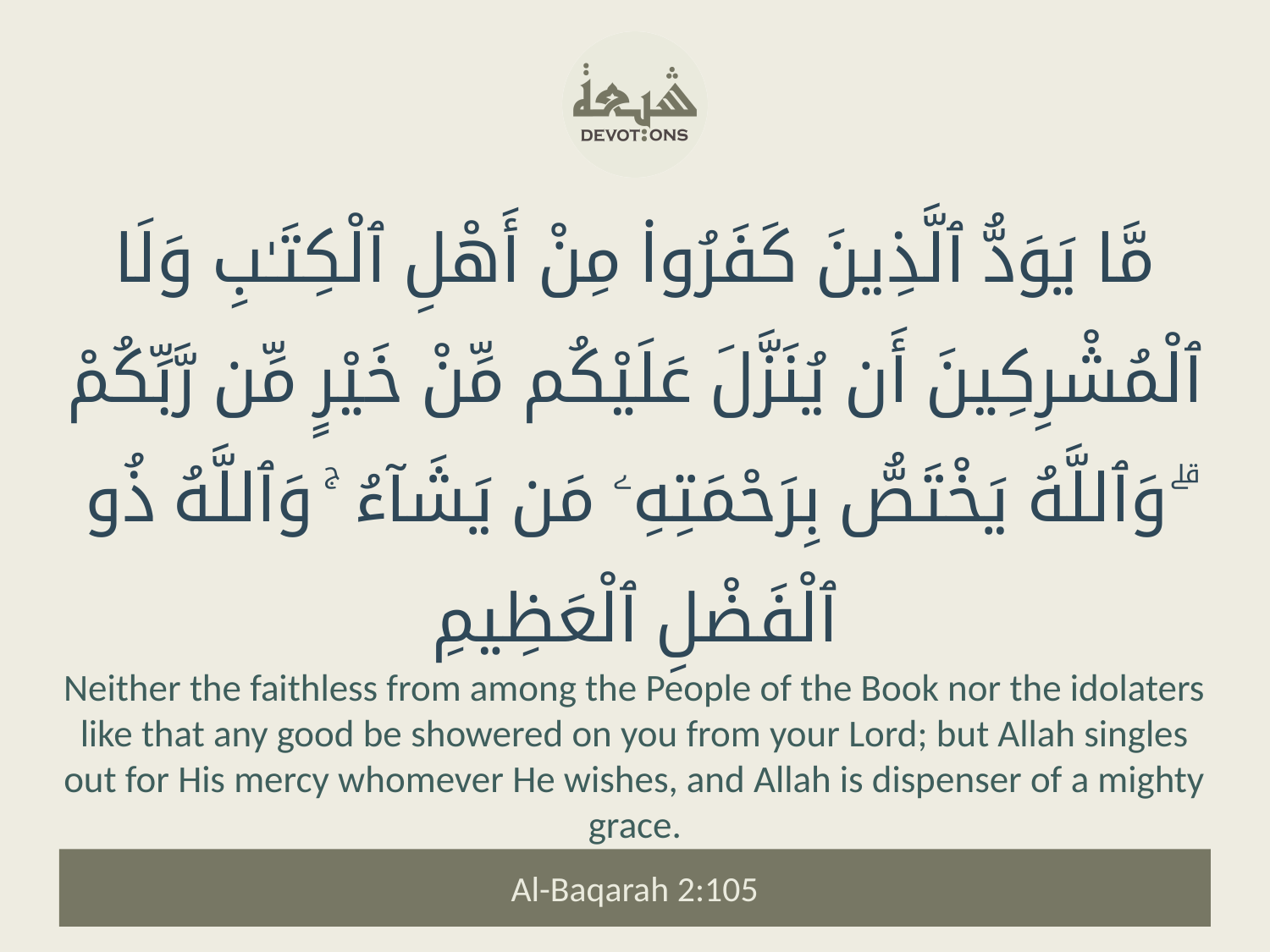

مَّا يَوَدُّ ٱلَّذِينَ كَفَرُوا۟ مِنْ أَهْلِ ٱلْكِتَـٰبِ وَلَا ٱلْمُشْرِكِينَ أَن يُنَزَّلَ عَلَيْكُم مِّنْ خَيْرٍ مِّن رَّبِّكُمْ ۗ وَٱللَّهُ يَخْتَصُّ بِرَحْمَتِهِۦ مَن يَشَآءُ ۚ وَٱللَّهُ ذُو ٱلْفَضْلِ ٱلْعَظِيمِ
Neither the faithless from among the People of the Book nor the idolaters like that any good be showered on you from your Lord; but Allah singles out for His mercy whomever He wishes, and Allah is dispenser of a mighty grace.
Al-Baqarah 2:105